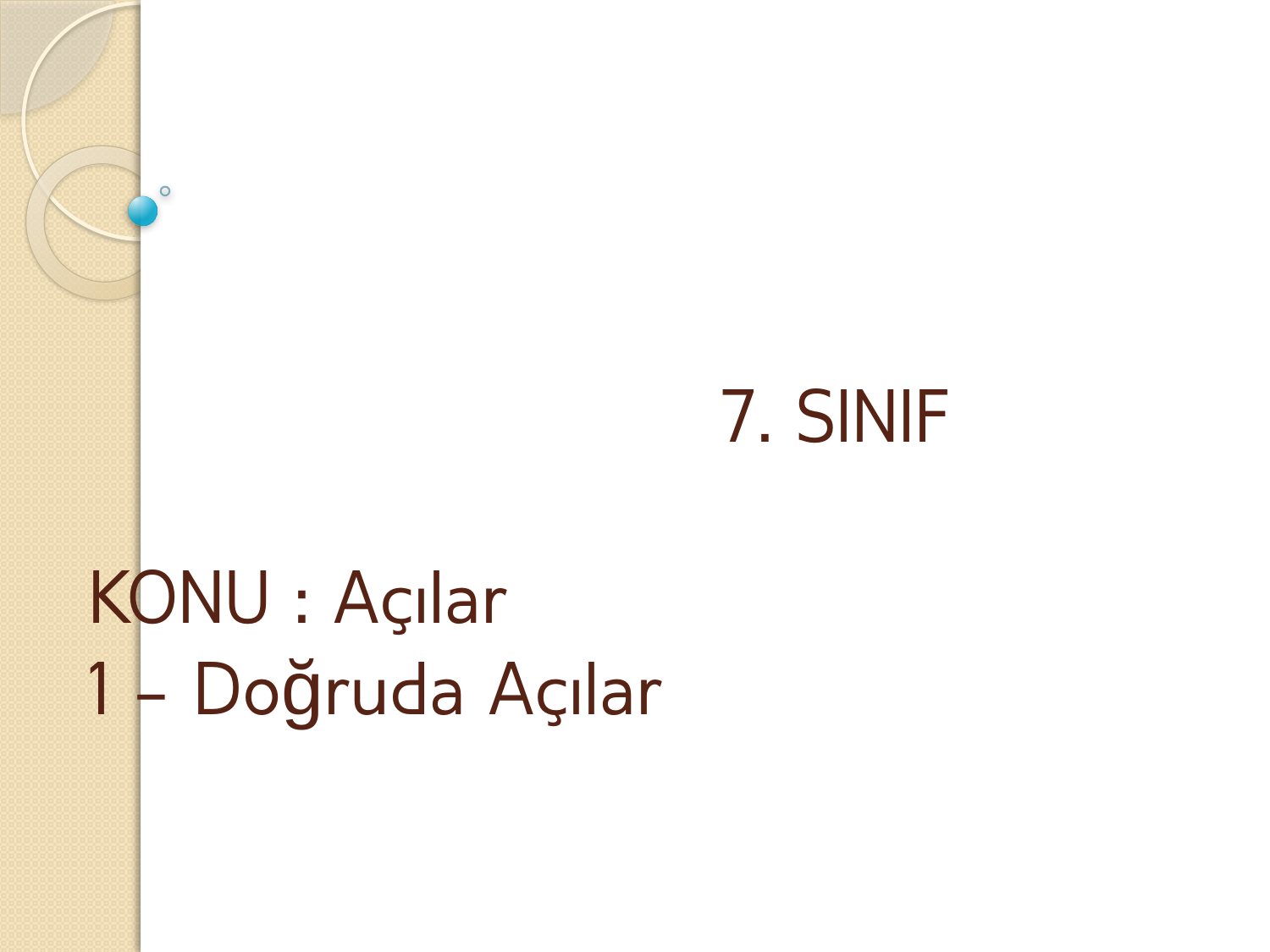

# 7. SINIF KONU : Açılar 1 – Doğruda Açılar